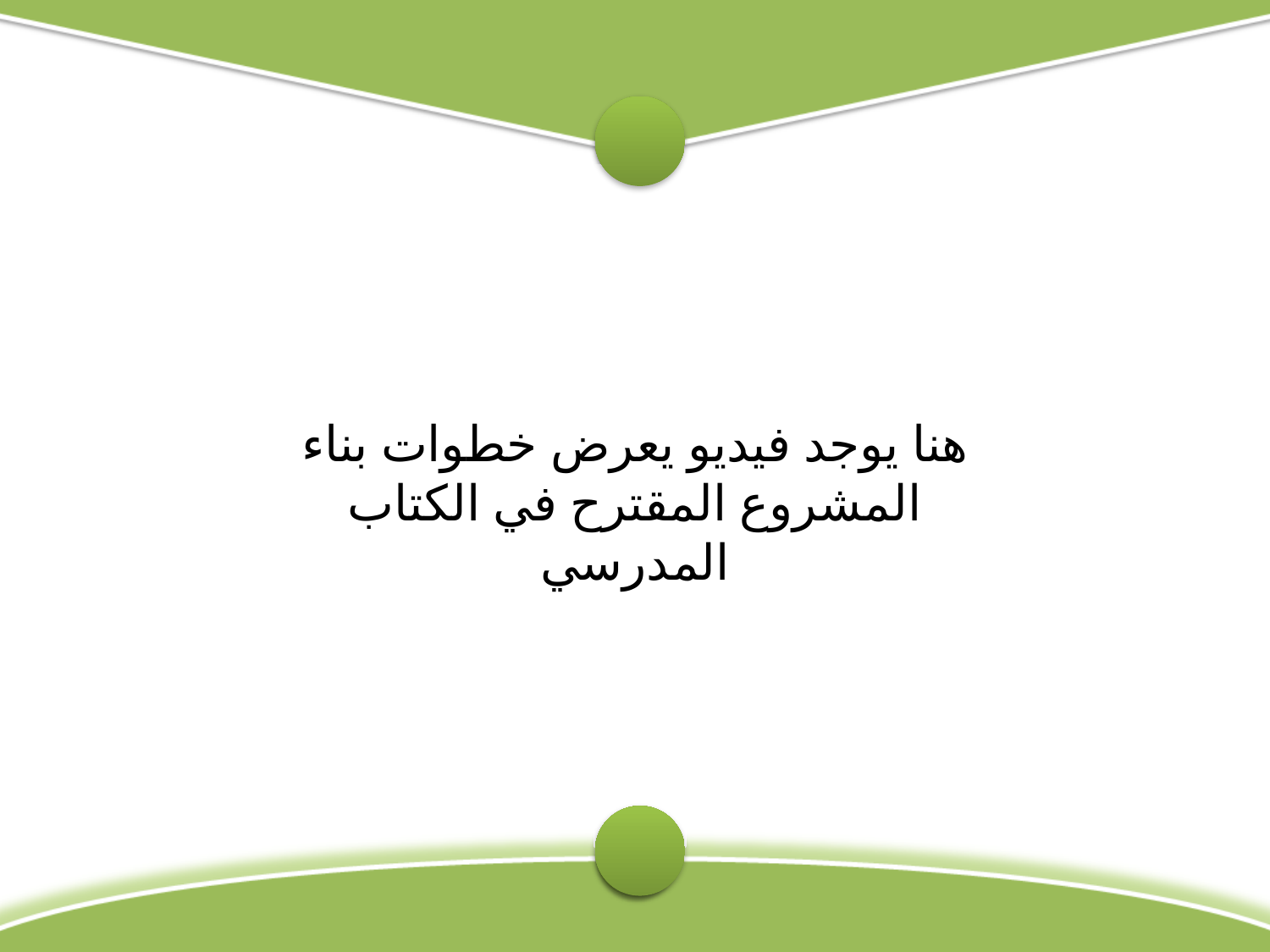

هنا يوجد فيديو يعرض خطوات بناء المشروع المقترح في الكتاب المدرسي